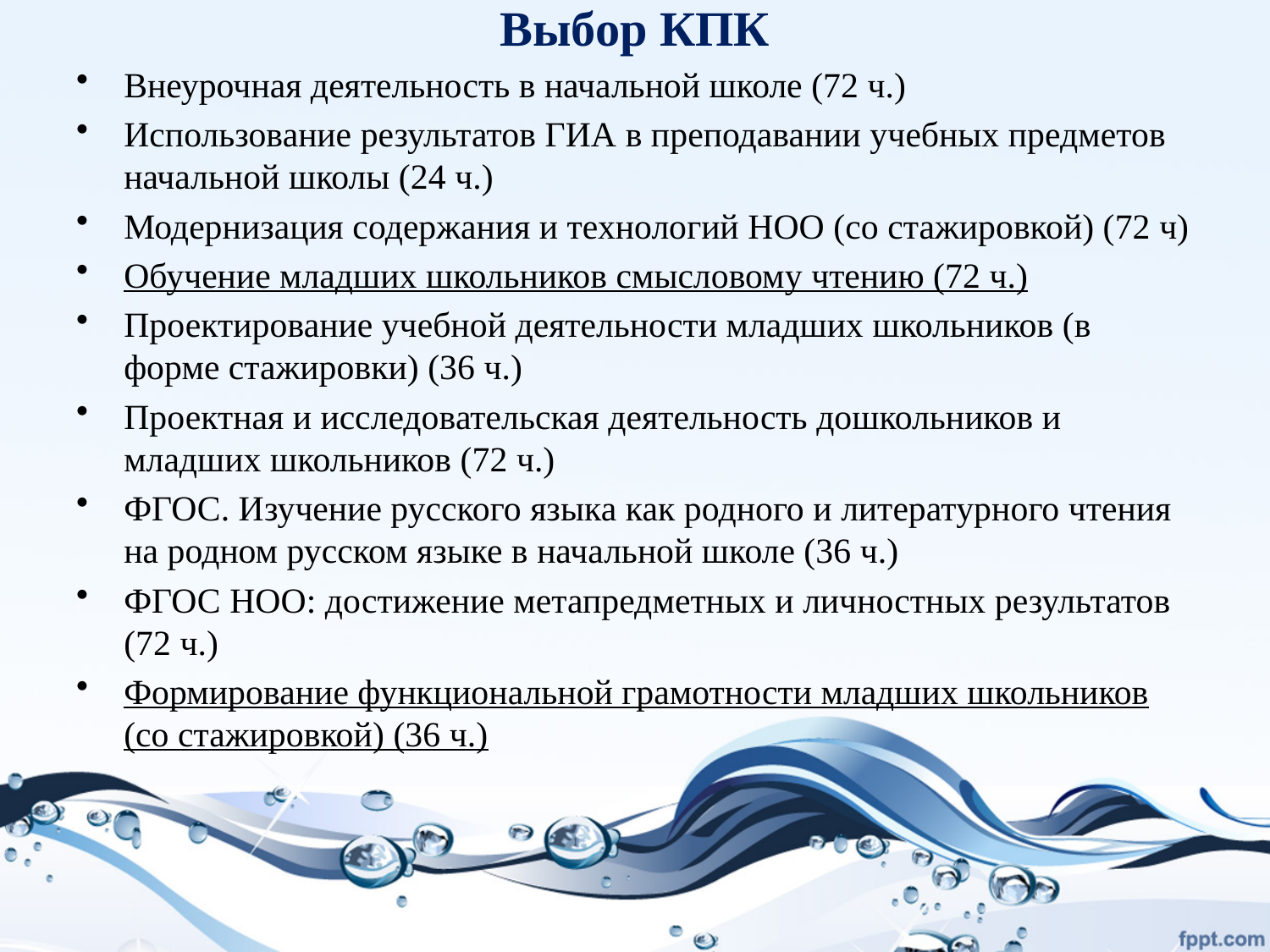

# Выбор КПК
Внеурочная деятельность в начальной школе (72 ч.)
Использование результатов ГИА в преподавании учебных предметов начальной школы (24 ч.)
Модернизация содержания и технологий НОО (со стажировкой) (72 ч)
Обучение младших школьников смысловому чтению (72 ч.)
Проектирование учебной деятельности младших школьников (в форме стажировки) (36 ч.)
Проектная и исследовательская деятельность дошкольников и младших школьников (72 ч.)
ФГОС. Изучение русского языка как родного и литературного чтения на родном русском языке в начальной школе (36 ч.)
ФГОС НОО: достижение метапредметных и личностных результатов (72 ч.)
Формирование функциональной грамотности младших школьников (со стажировкой) (36 ч.)